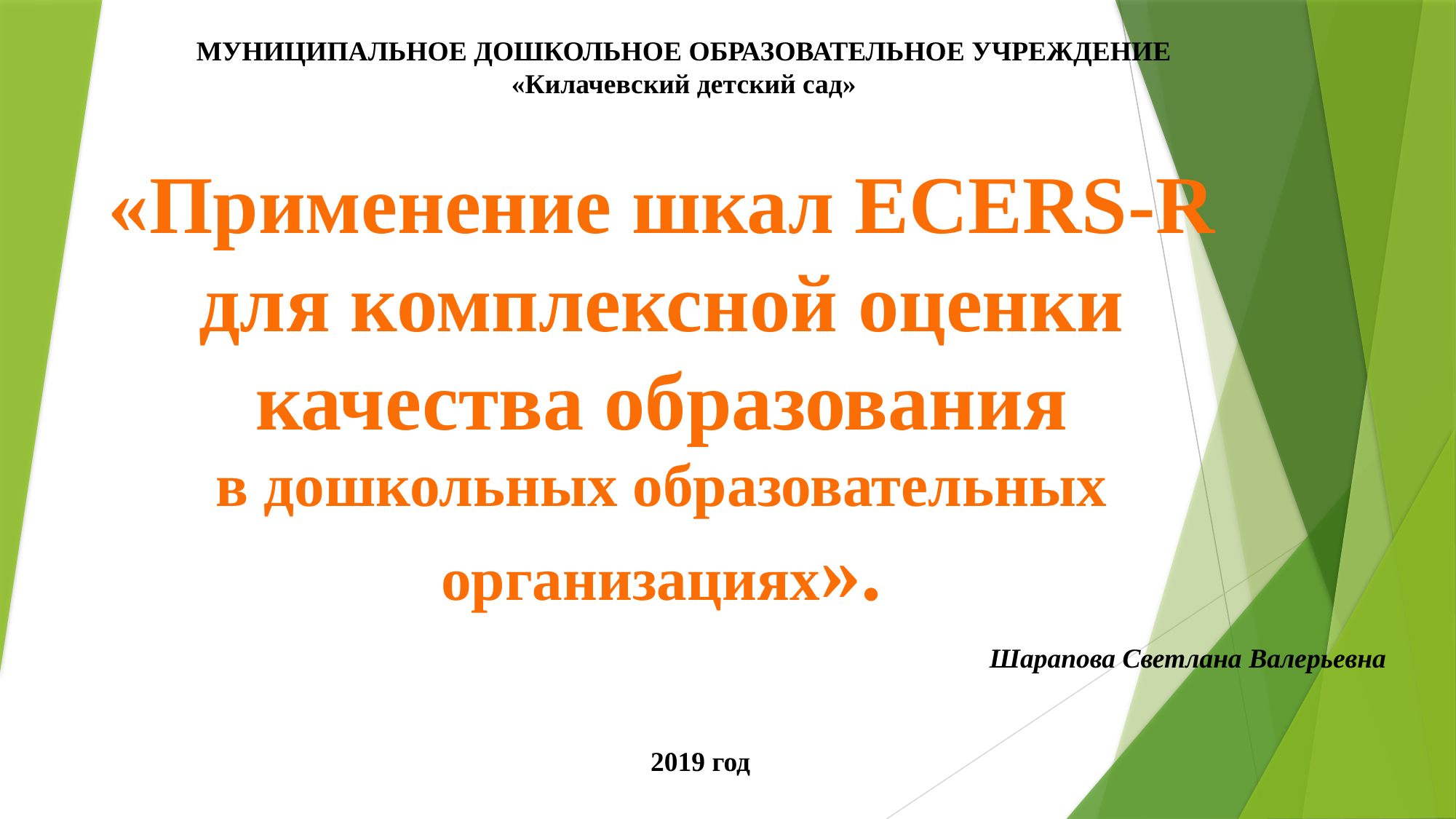

МУНИЦИПАЛЬНОЕ ДОШКОЛЬНОЕ ОБРАЗОВАТЕЛЬНОЕ УЧРЕЖДЕНИЕ «Килачевский детский сад»
# «Применение шкал ECERS-R для комплексной оценки качества образования в дошкольных образовательных организациях».
Шарапова Светлана Валерьевна
2019 год